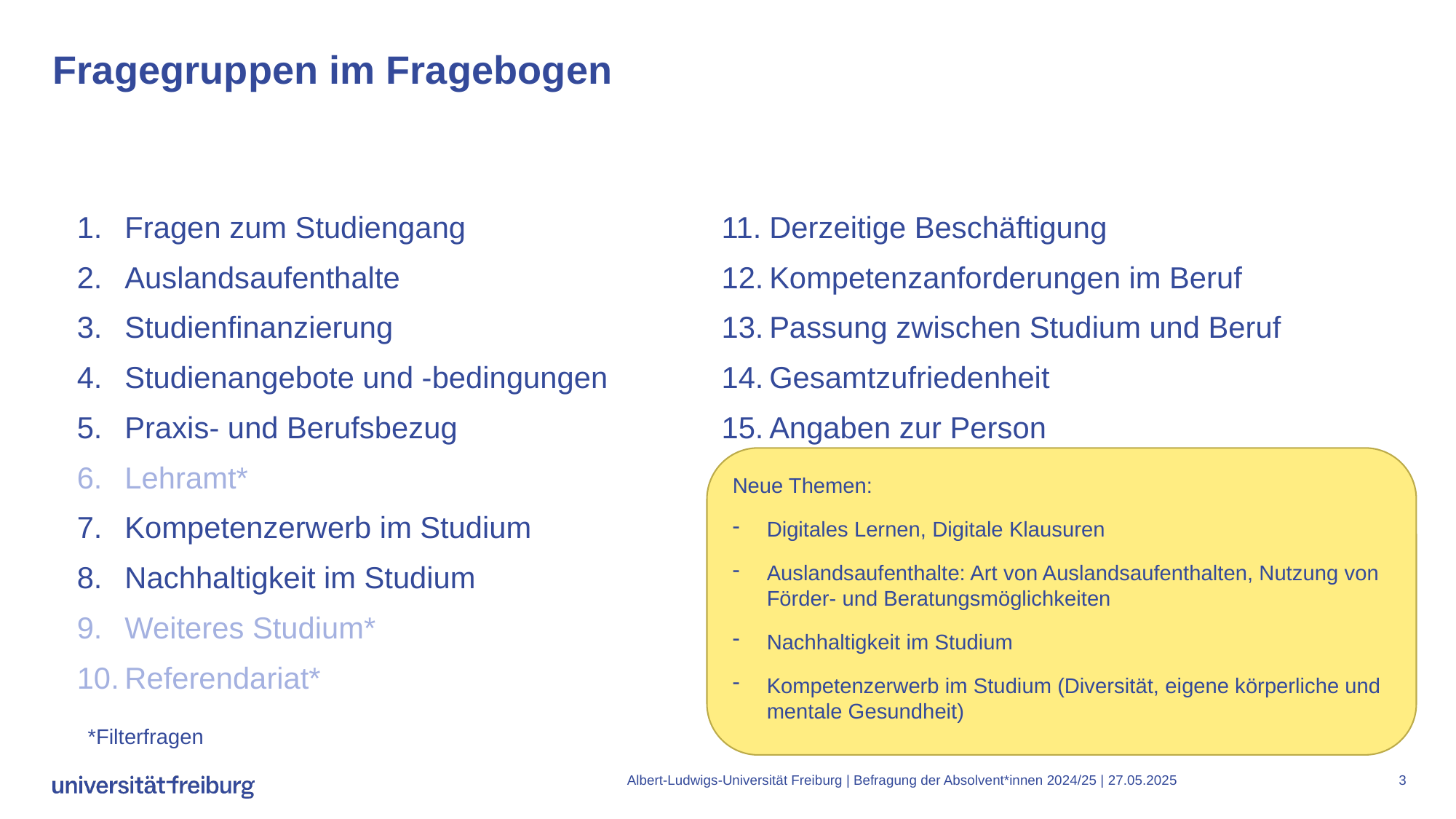

# Fragegruppen im Fragebogen
Derzeitige Beschäftigung
Kompetenzanforderungen im Beruf
Passung zwischen Studium und Beruf
Gesamtzufriedenheit
Angaben zur Person
Fragen zum Studiengang
Auslandsaufenthalte
Studienfinanzierung
Studienangebote und -bedingungen
Praxis- und Berufsbezug
Lehramt*
Kompetenzerwerb im Studium
Nachhaltigkeit im Studium
Weiteres Studium*
Referendariat*

Neue Themen:
Digitales Lernen, Digitale Klausuren
Auslandsaufenthalte: Art von Auslandsaufenthalten, Nutzung von Förder- und Beratungsmöglichkeiten
Nachhaltigkeit im Studium
Kompetenzerwerb im Studium (Diversität, eigene körperliche und mentale Gesundheit)

*Filterfragen
Albert-Ludwigs-Universität Freiburg | Befragung der Absolvent*innen 2024/25 |
27.05.2025
3